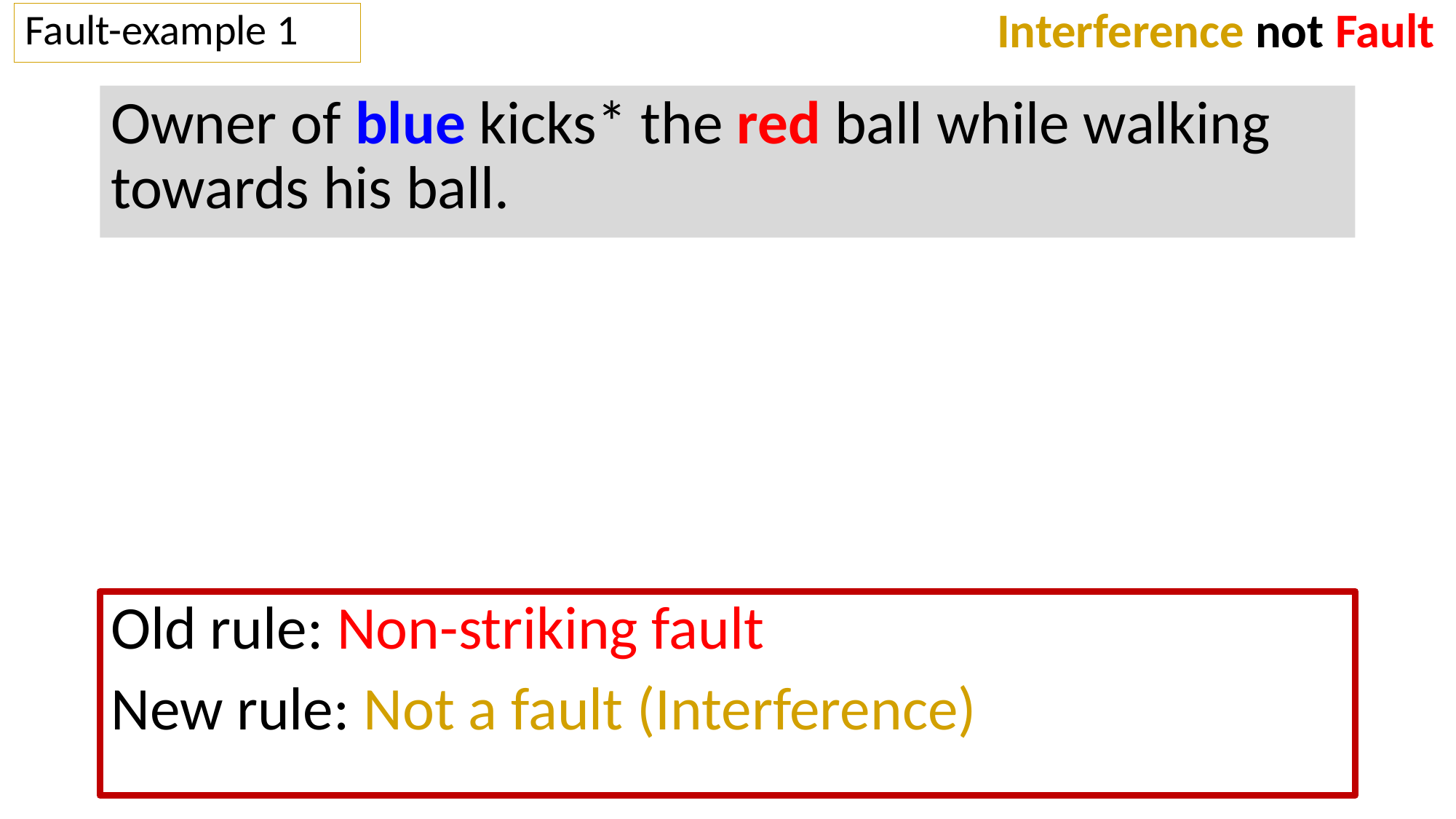

Interference not Fault

Fault-example 1

Owner of blue kicks* the red ball while walking towards his ball.

Old rule: Non-striking fault
New rule: Not a fault (Interference)